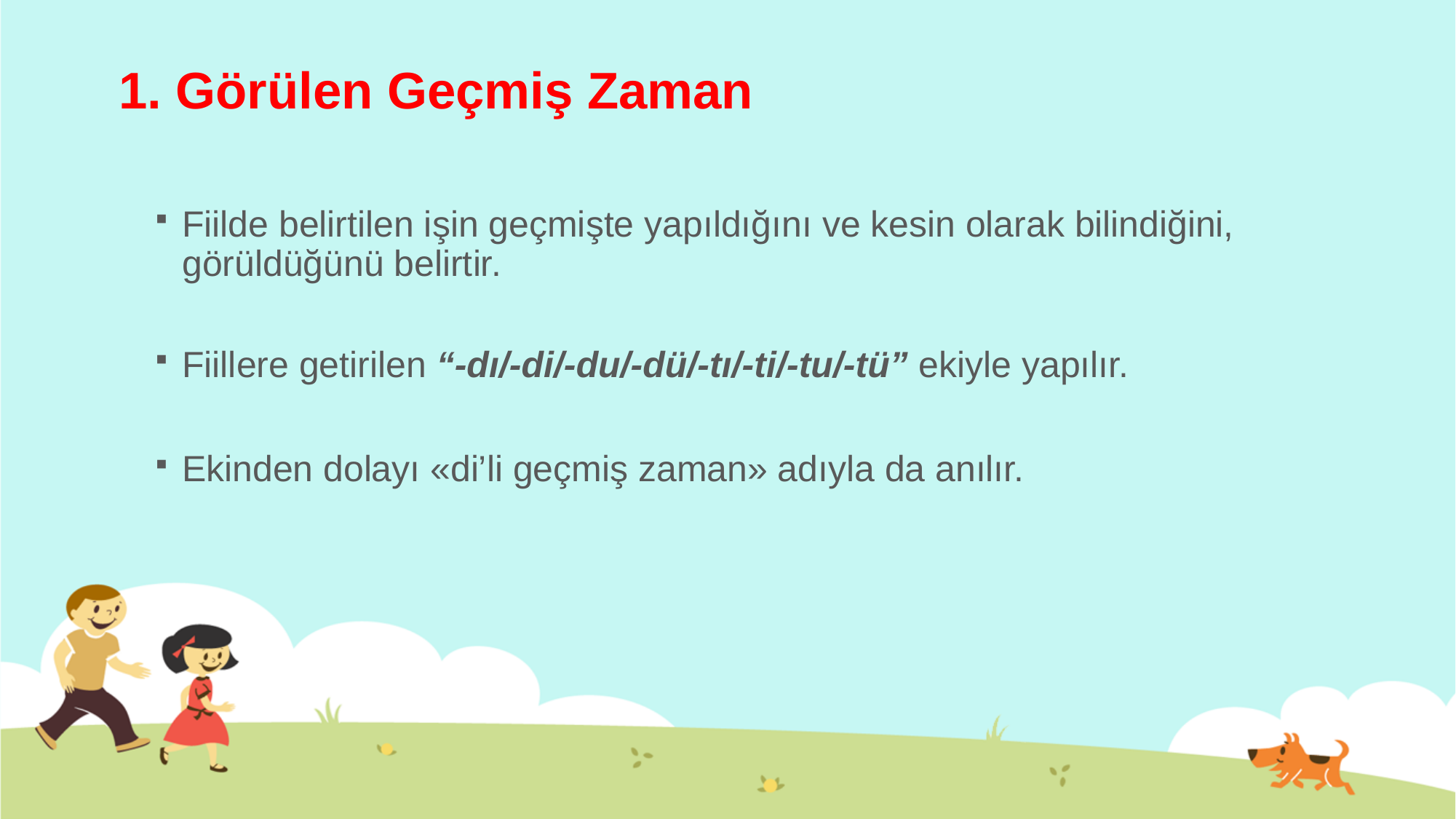

# 1. Görülen Geçmiş Zaman
Fiilde belirtilen işin geçmişte yapıldığını ve kesin olarak bilindiğini, görüldüğünü belirtir.
Fiillere getirilen “-dı/-di/-du/-dü/-tı/-ti/-tu/-tü” ekiyle yapılır.
Ekinden dolayı «di’li geçmiş zaman» adıyla da anılır.